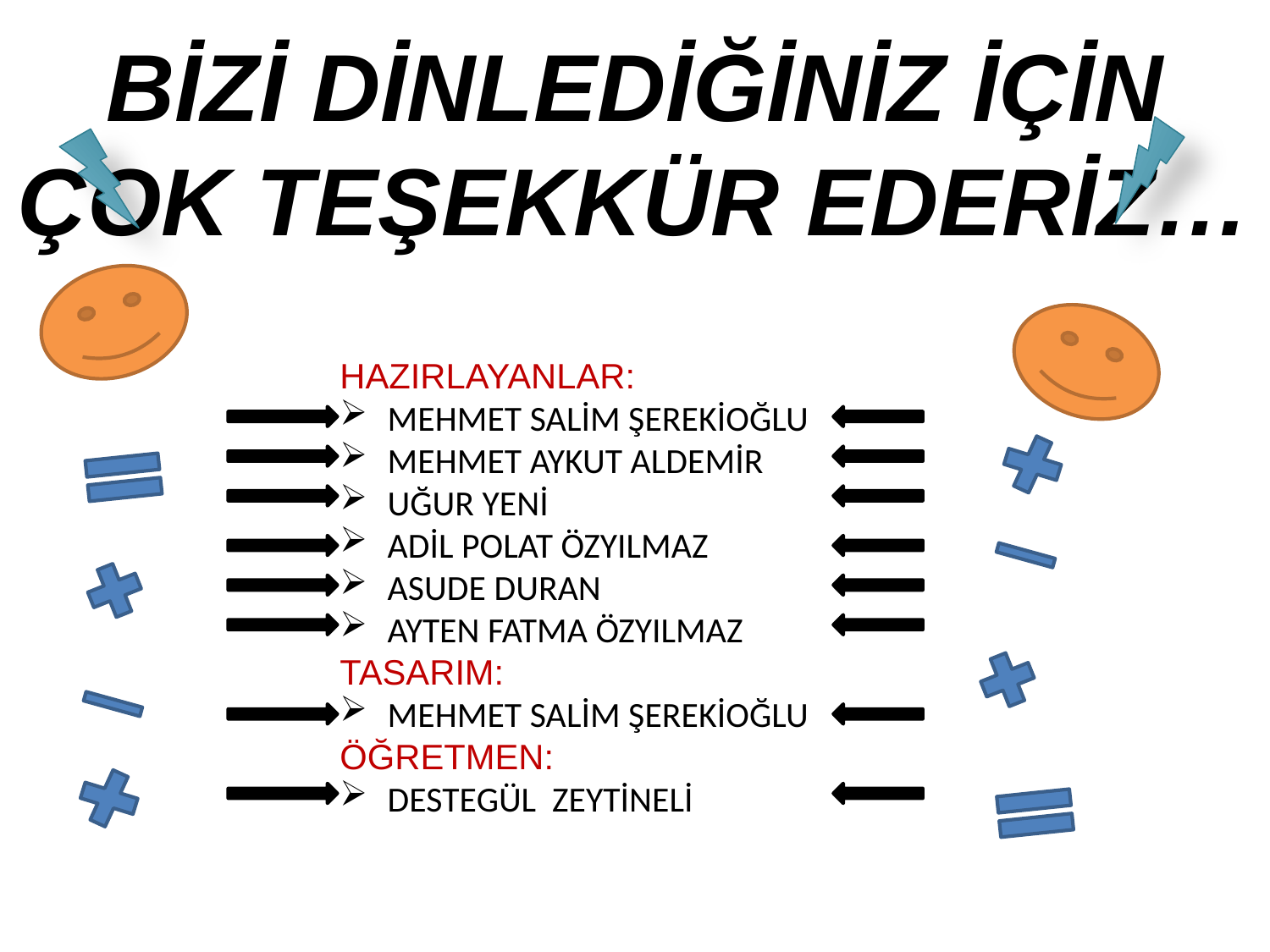

BİZİ DİNLEDİĞİNİZ İÇİN ÇOK TEŞEKKÜR EDERİZ…

HAZIRLAYANLAR:
MEHMET SALİM ŞEREKİOĞLU
MEHMET AYKUT ALDEMİR
UĞUR YENİ
ADİL POLAT ÖZYILMAZ
ASUDE DURAN
AYTEN FATMA ÖZYILMAZ
TASARIM:
MEHMET SALİM ŞEREKİOĞLU
ÖĞRETMEN:
DESTEGÜL  ZEYTİNELİ